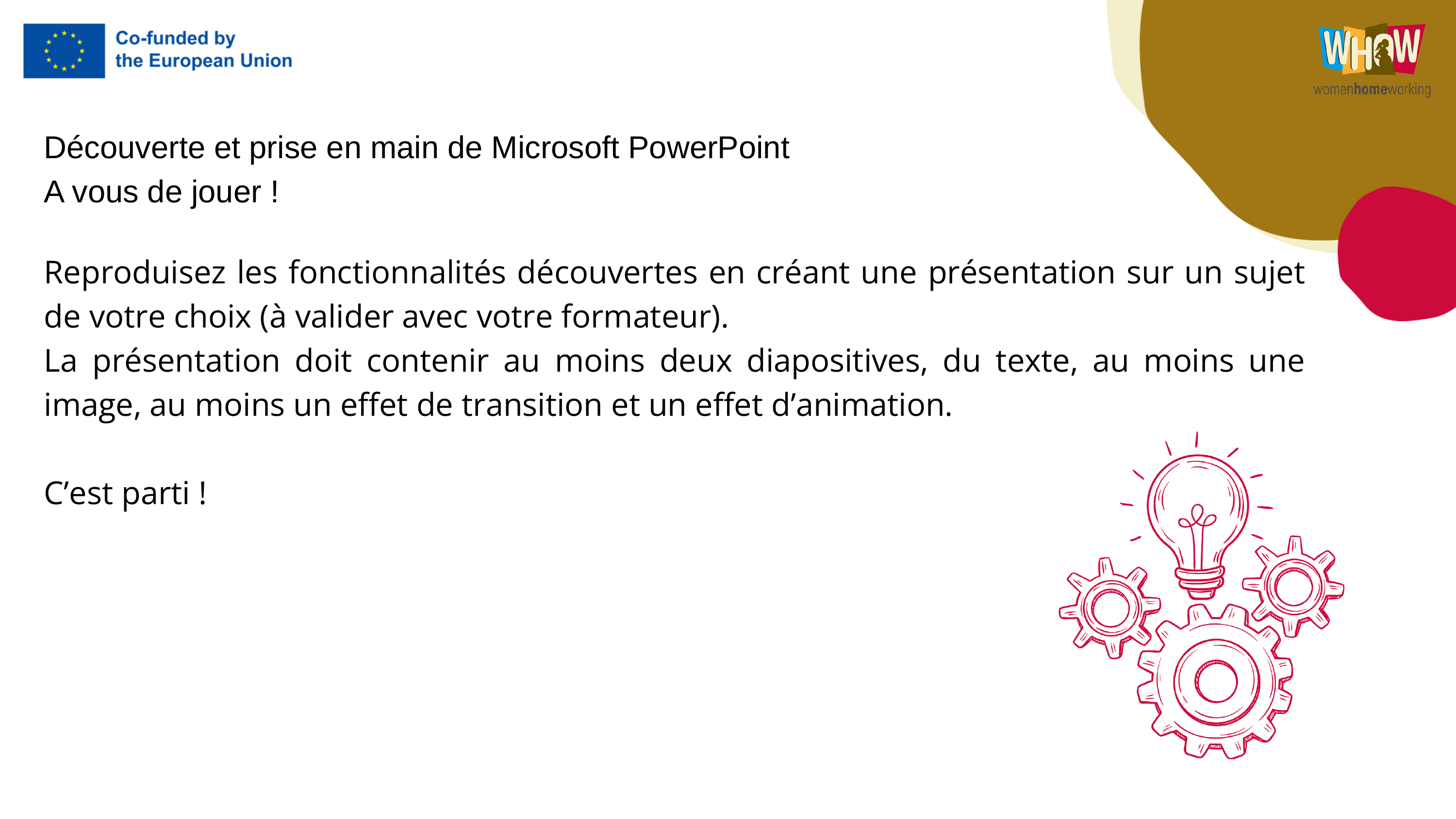

Découverte et prise en main de Microsoft PowerPoint
A vous de jouer !
Reproduisez les fonctionnalités découvertes en créant une présentation sur un sujet de votre choix (à valider avec votre formateur).
La présentation doit contenir au moins deux diapositives, du texte, au moins une image, au moins un effet de transition et un effet d’animation.

C’est parti !